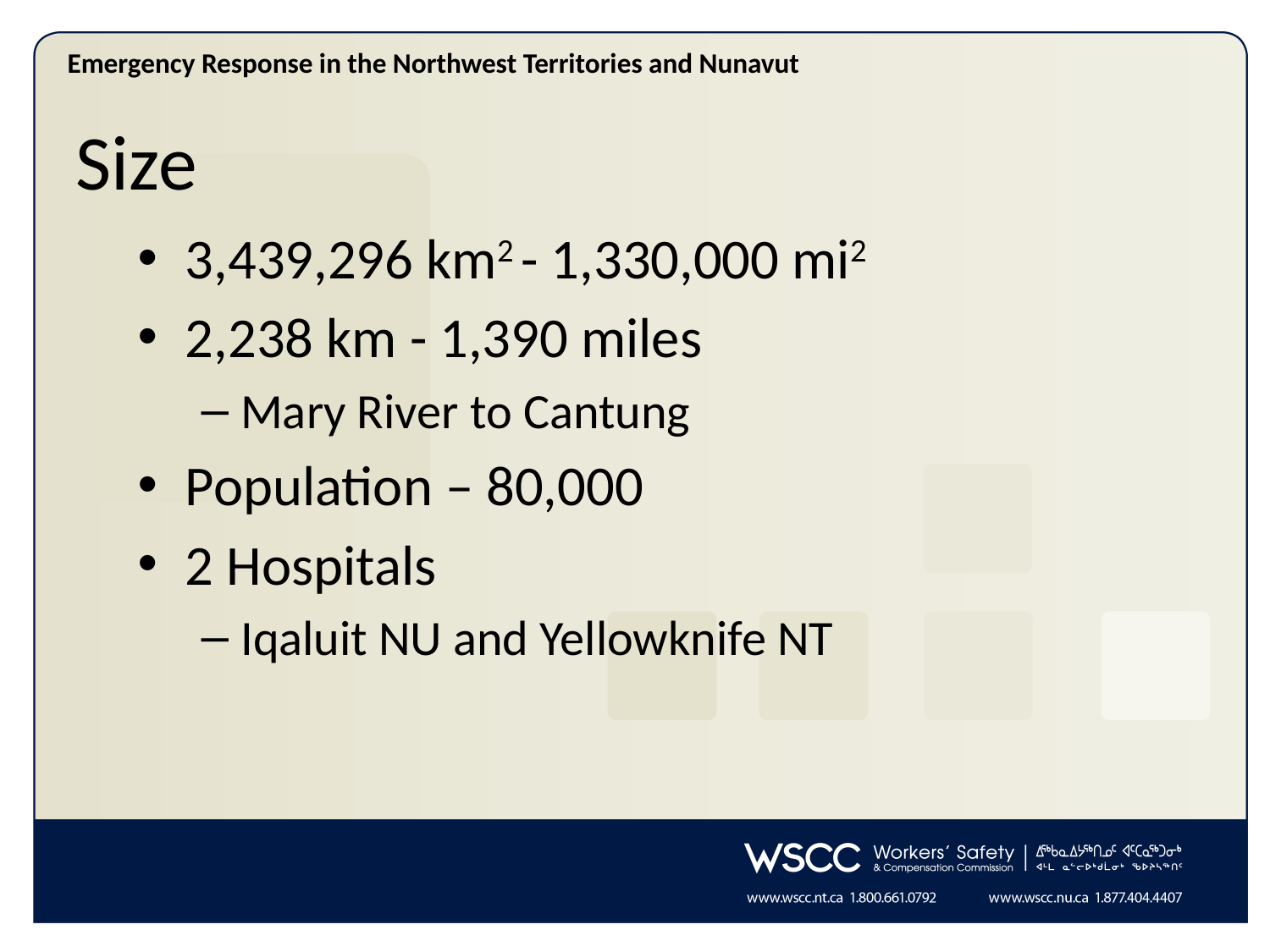

# Size
3,439,296 km2 - 1,330,000 mi2
2,238 km - 1,390 miles
Mary River to Cantung
Population – 80,000
2 Hospitals
Iqaluit NU and Yellowknife NT